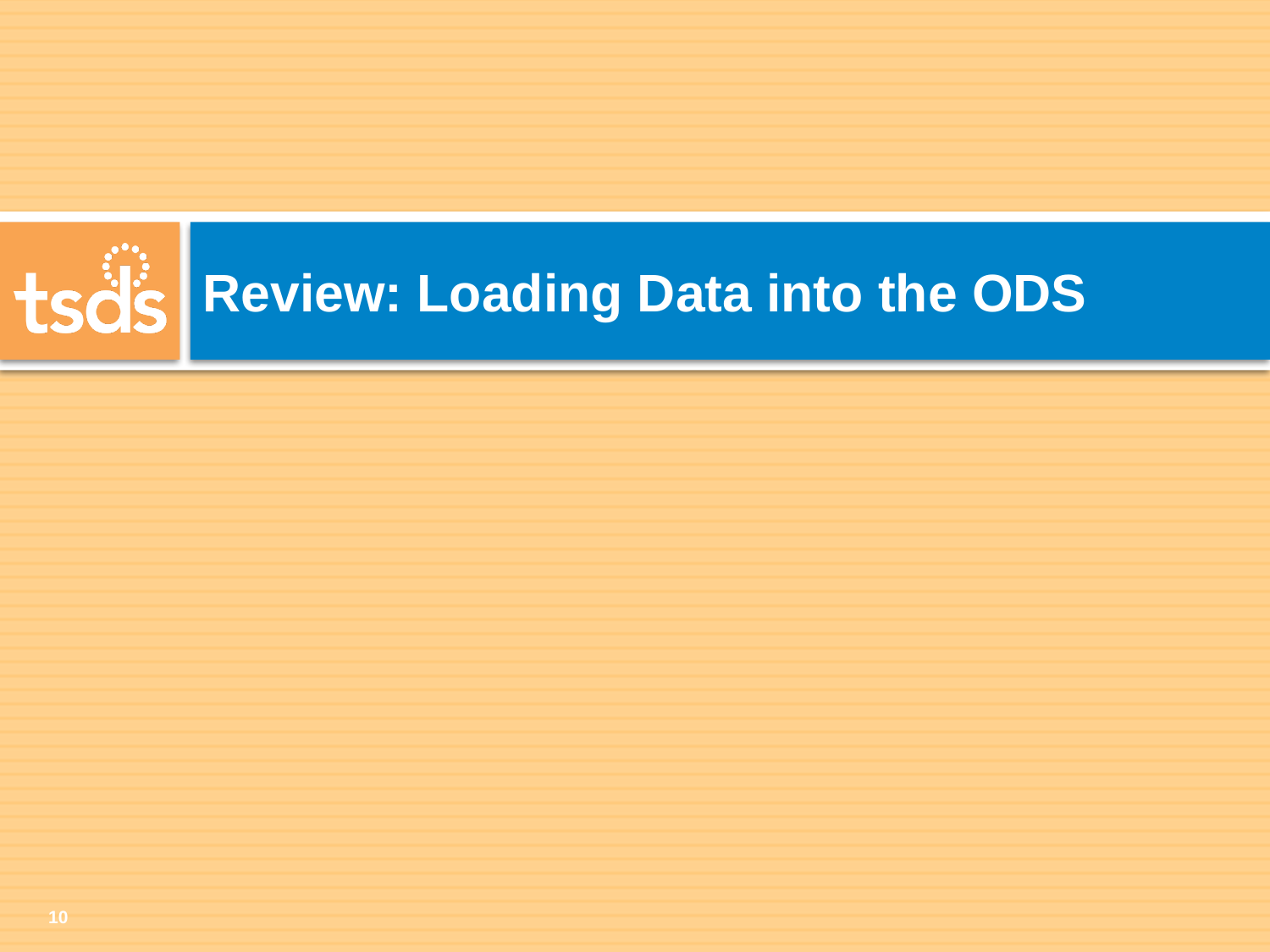

# Review: Loading Data into the ODS
10